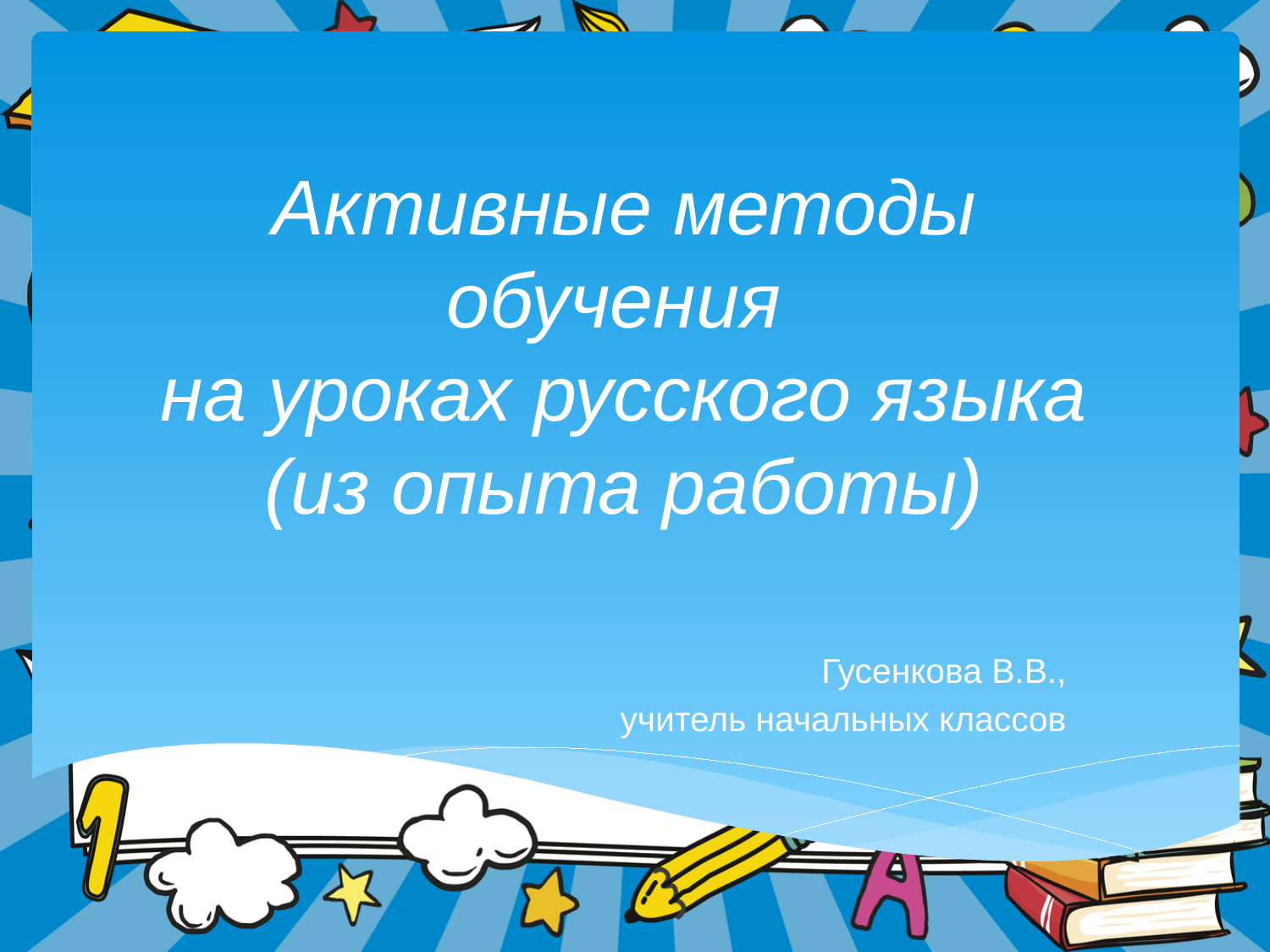

# Активные методы обучения на уроках русского языка (из опыта работы)

Гусенкова В.В.,
учитель начальных классов